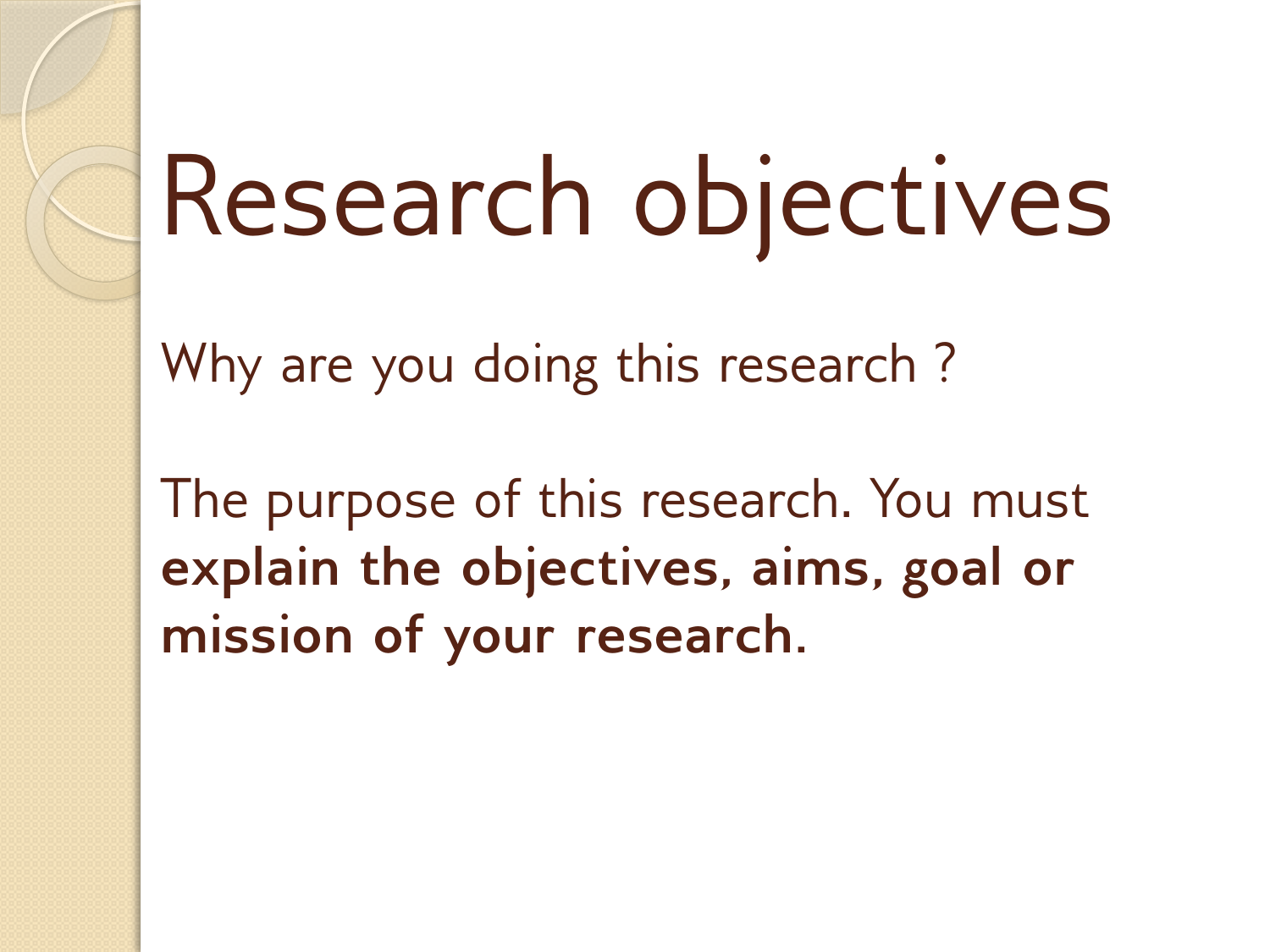

# Research objectives Why are you doing this research ? The purpose of this research. You must explain the objectives, aims, goal or mission of your research.